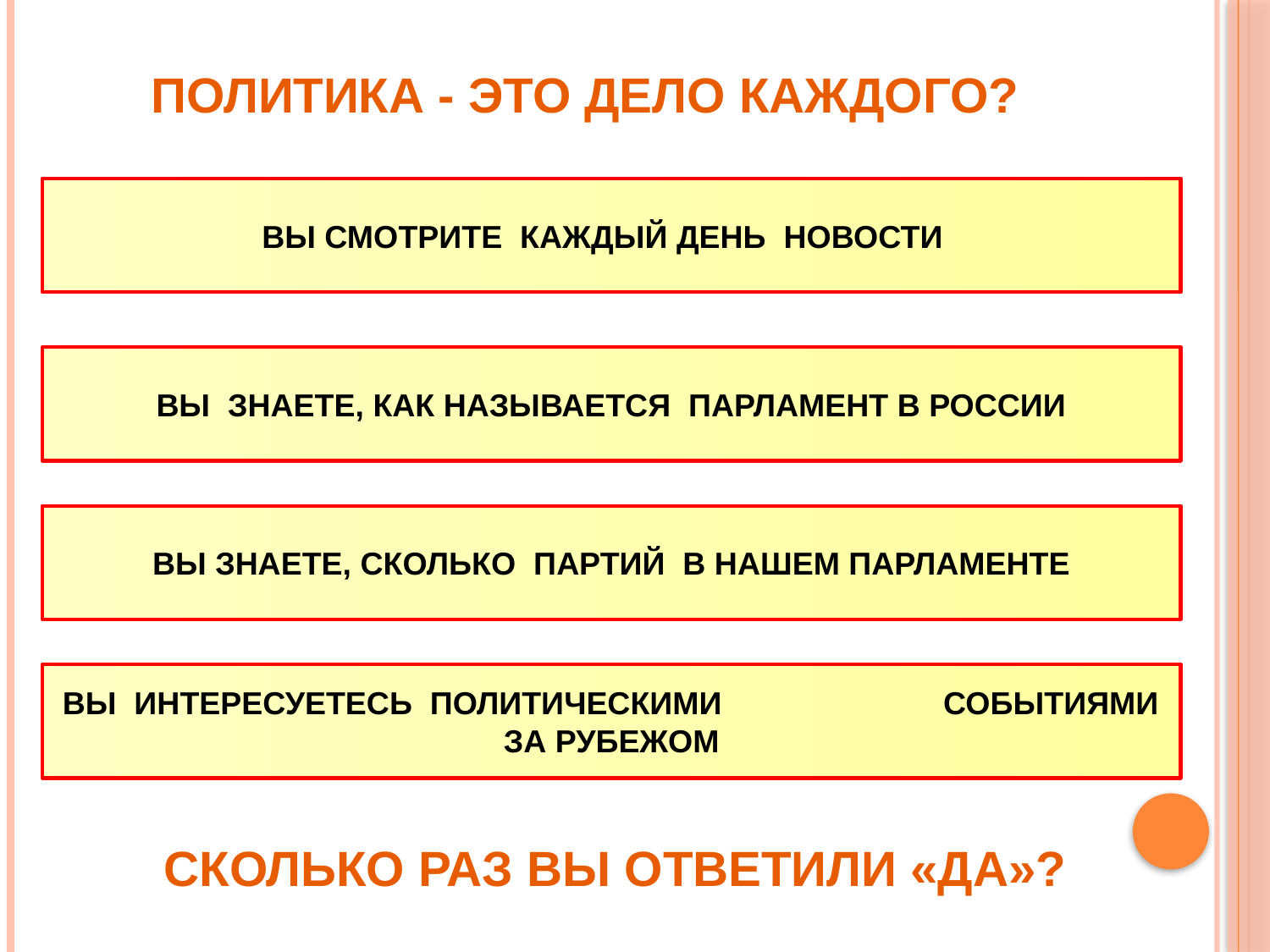

# ПОЛИТИКА - ЭТО ДЕЛО КАЖДОГО?
ВЫ СМОТРИТЕ  КАЖДЫЙ ДЕНЬ  НОВОСТИ
ВЫ  ЗНАЕТЕ, КАК НАЗЫВАЕТСЯ  ПАРЛАМЕНТ В РОССИИ
ВЫ ЗНАЕТЕ, СКОЛЬКО  ПАРТИЙ  В НАШЕМ ПАРЛАМЕНТЕ
ВЫ  ИНТЕРЕСУЕТЕСЬ  ПОЛИТИЧЕСКИМИ                         СОБЫТИЯМИ ЗА РУБЕЖОМ
СКОЛЬКО РАЗ ВЫ ОТВЕТИЛИ «ДА»?